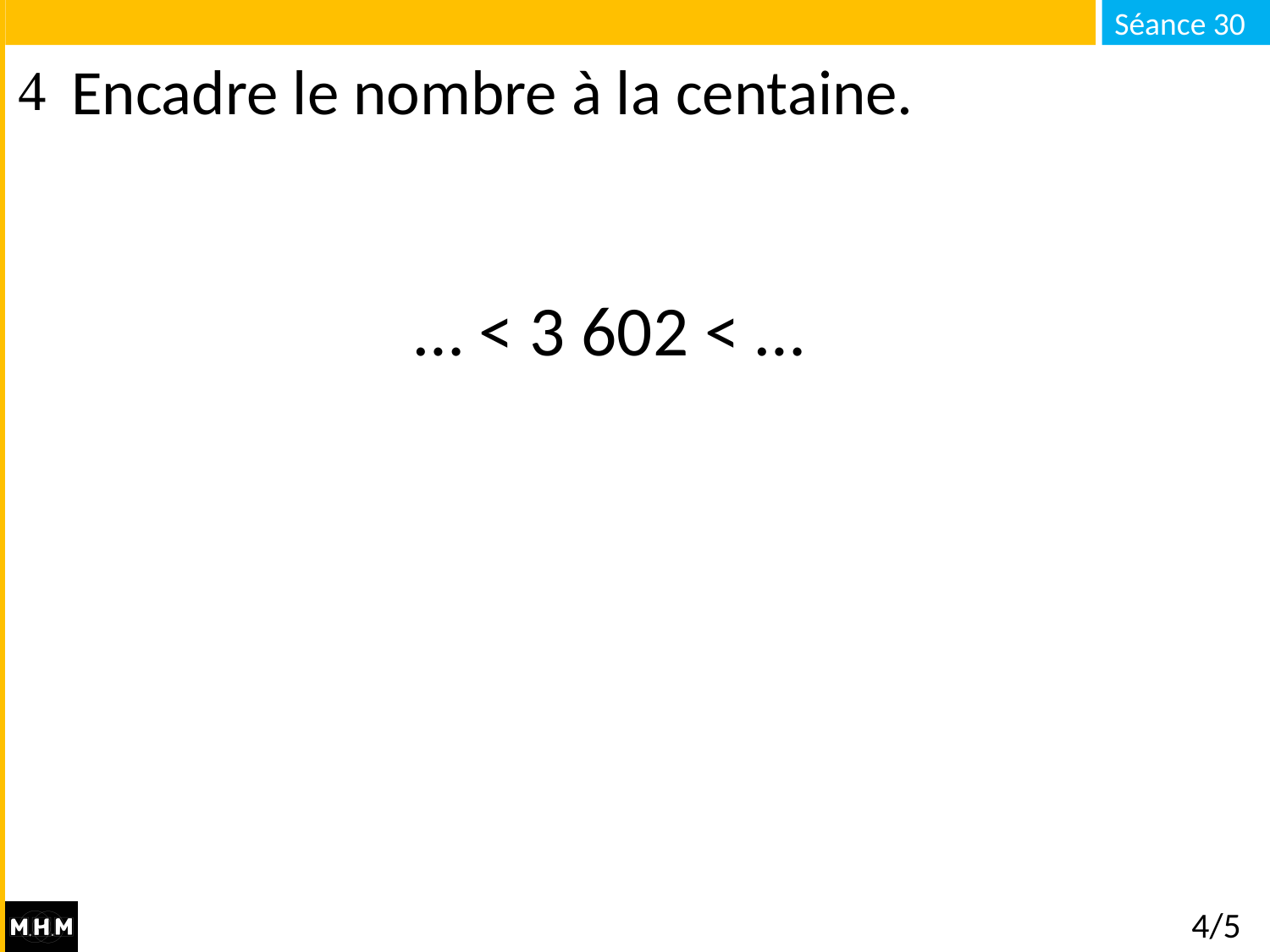

# Encadre le nombre à la centaine.
… < 3 602 < …
4/5